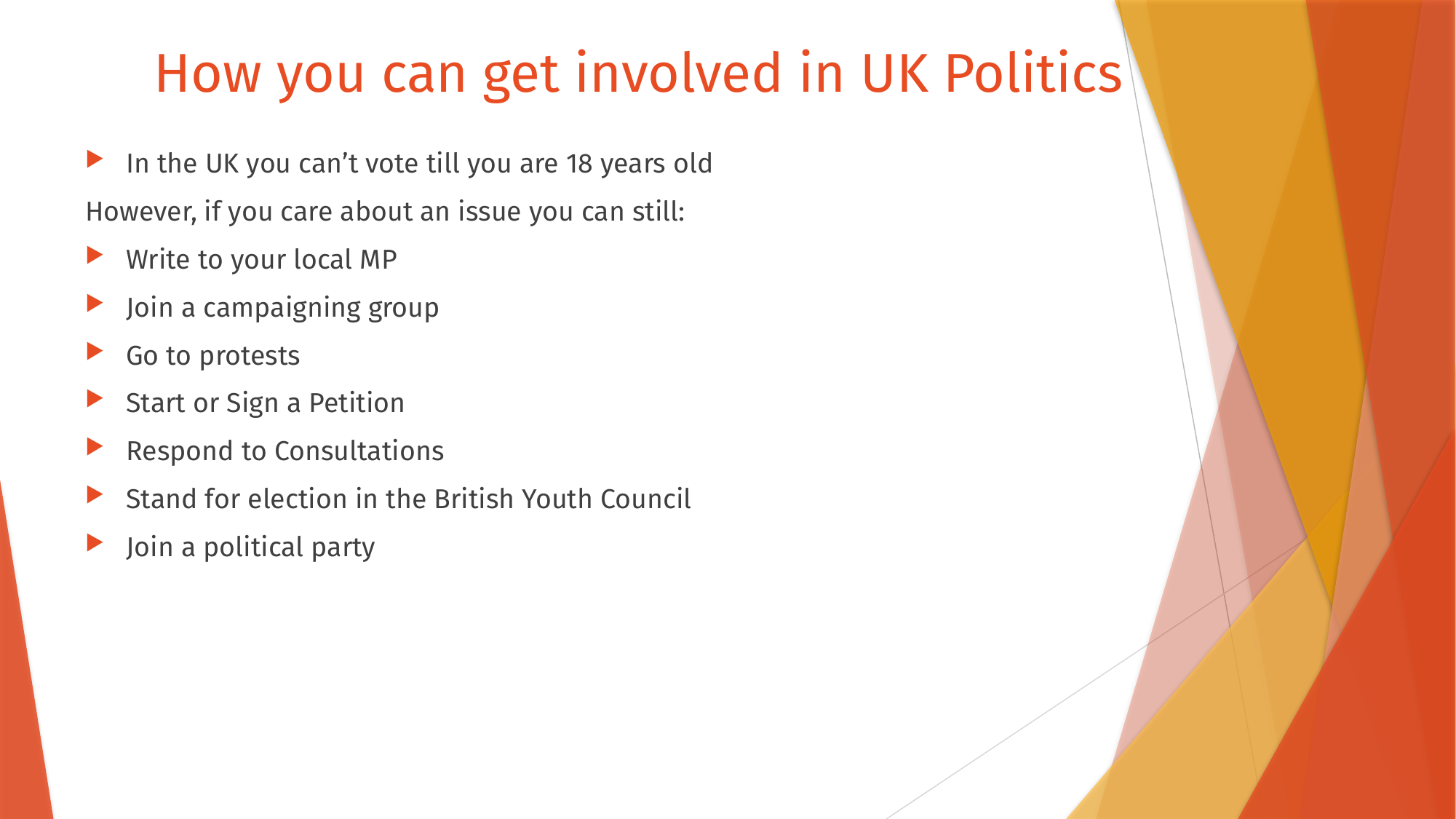

How you can get involved in UK Politics
In the UK you can’t vote till you are 18 years old
However, if you care about an issue you can still:
Write to your local MP
Join a campaigning group
Go to protests
Start or Sign a Petition
Respond to Consultations
Stand for election in the British Youth Council
Join a political party